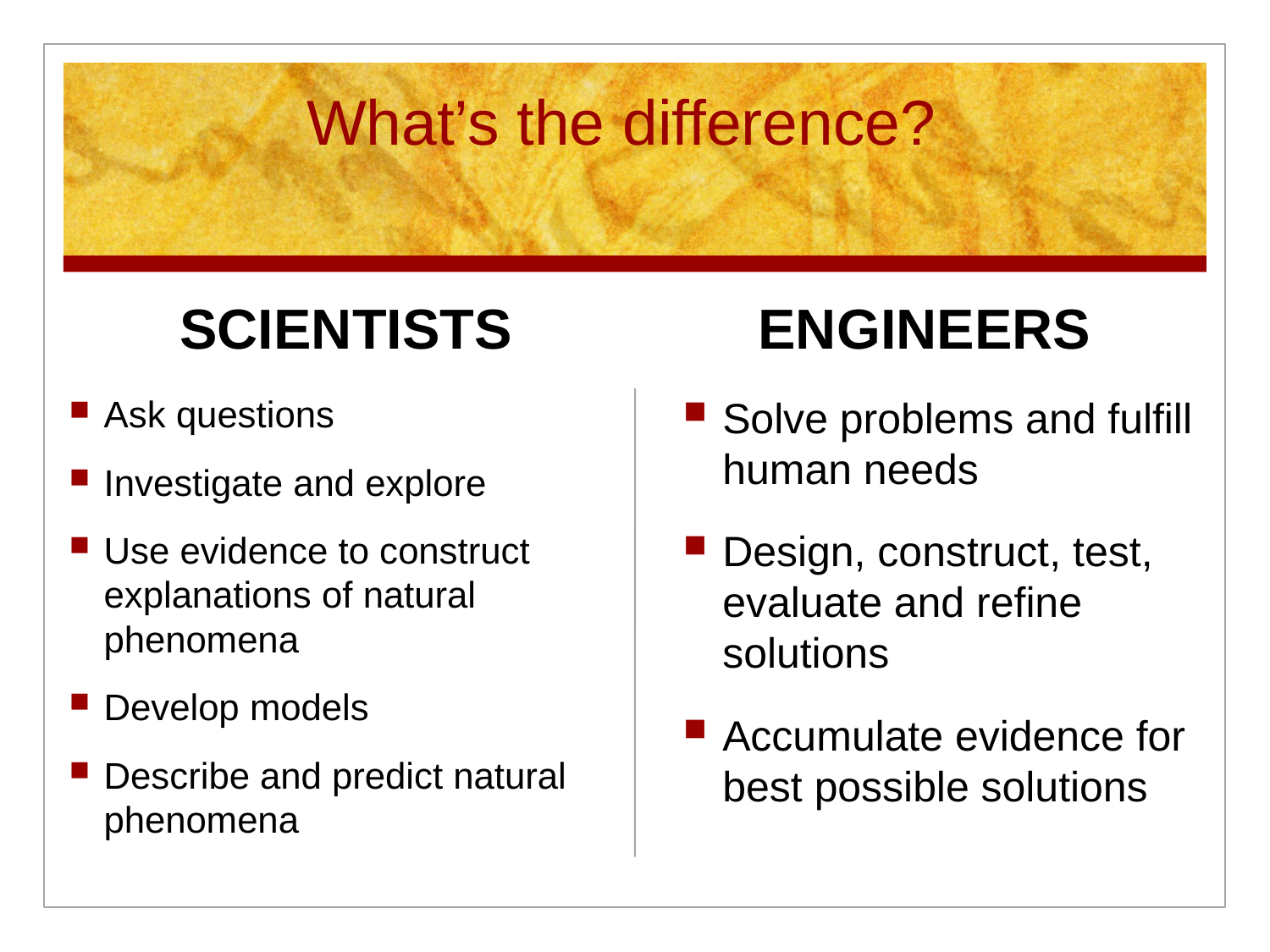

# What’s the difference?
SCIENTISTS
ENGINEERS
Ask questions
Investigate and explore
Use evidence to construct explanations of natural phenomena
Develop models
Describe and predict natural phenomena
Solve problems and fulfill human needs
Design, construct, test, evaluate and refine solutions
Accumulate evidence for best possible solutions